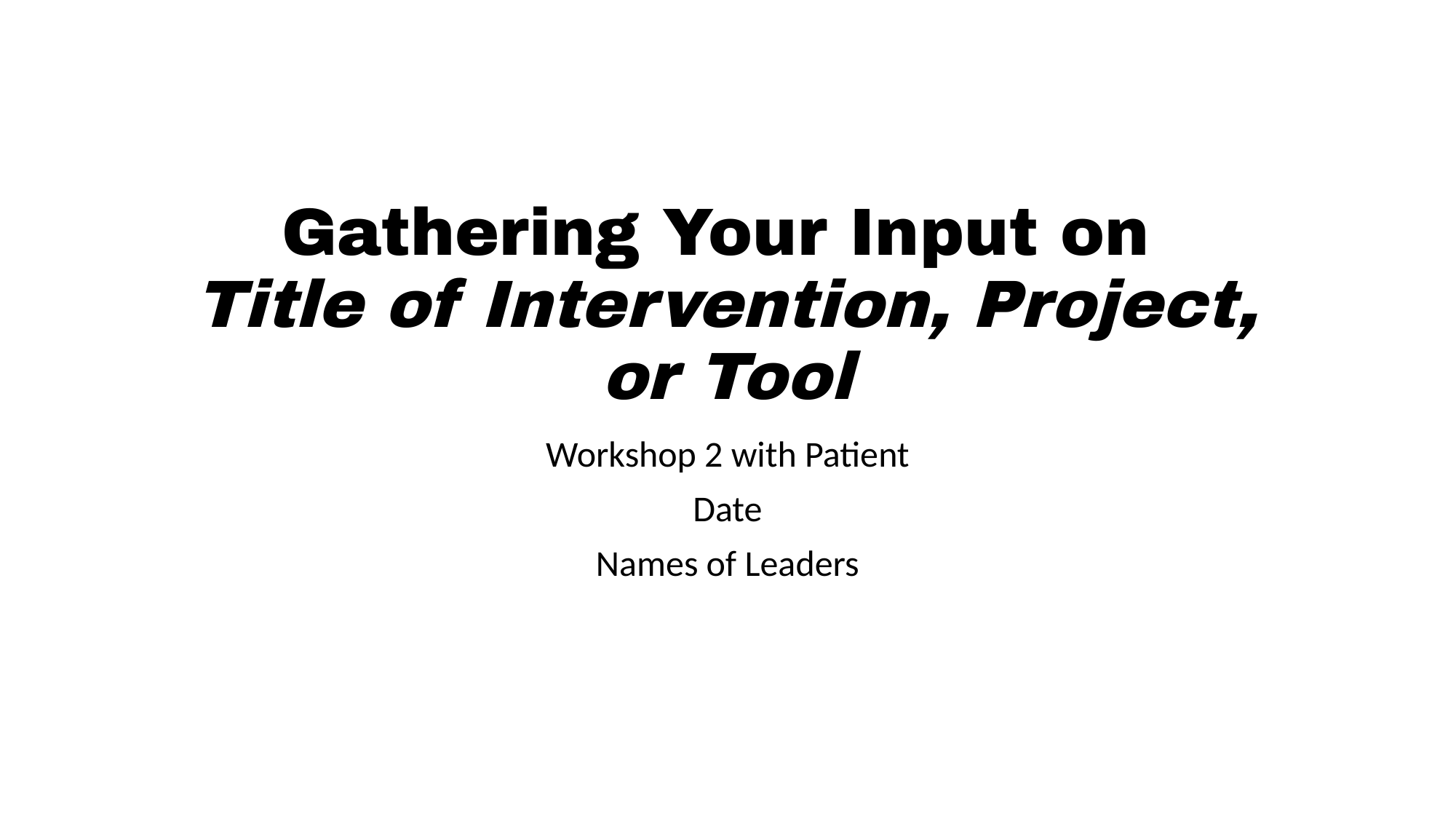

# Gathering Your Input on Title of Intervention, Project, or Tool
Workshop 2 with Patient
Date
Names of Leaders